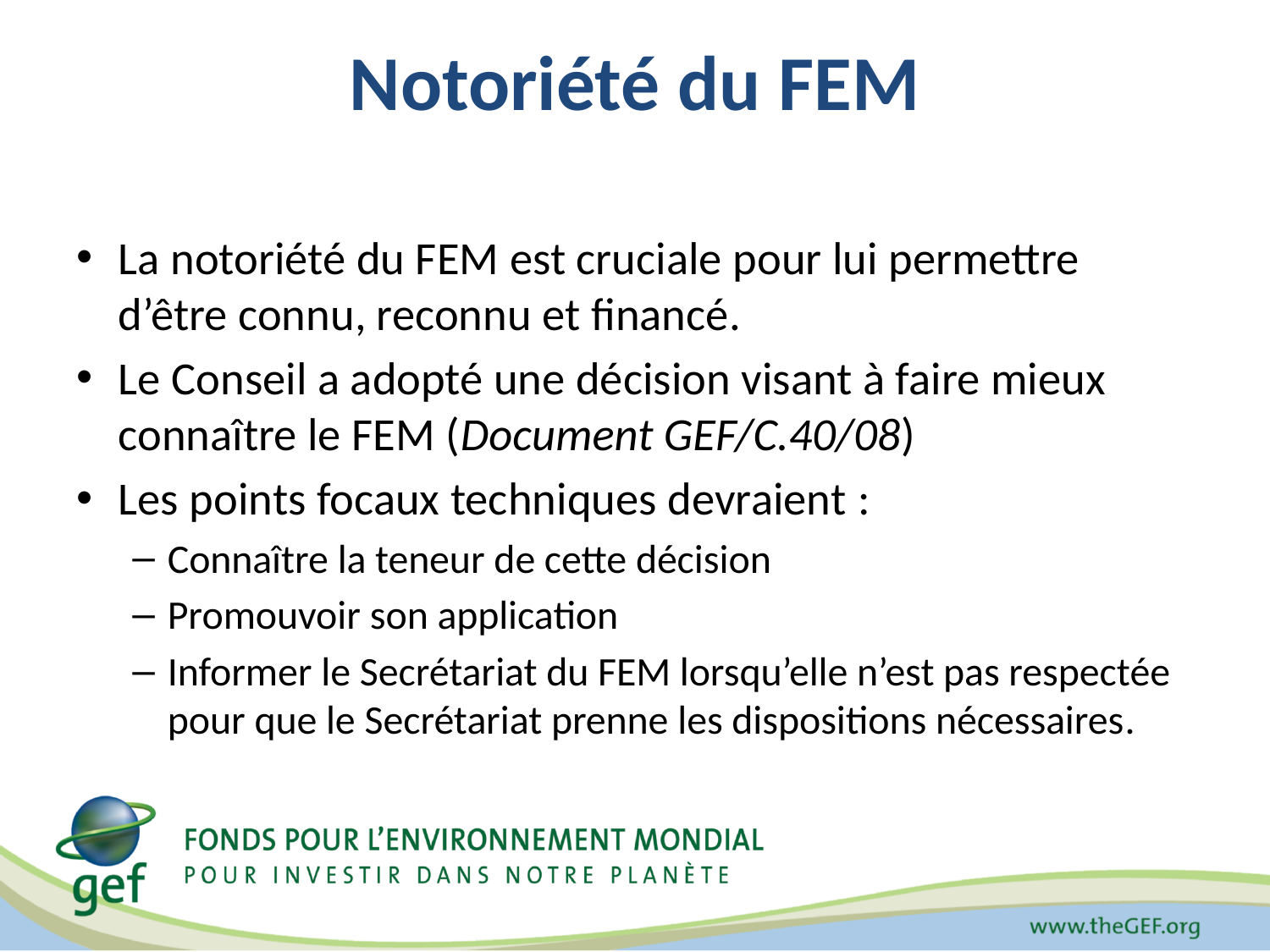

# Notoriété du FEM
La notoriété du FEM est cruciale pour lui permettre d’être connu, reconnu et financé.
Le Conseil a adopté une décision visant à faire mieux connaître le FEM (Document GEF/C.40/08)
Les points focaux techniques devraient :
Connaître la teneur de cette décision
Promouvoir son application
Informer le Secrétariat du FEM lorsqu’elle n’est pas respectée pour que le Secrétariat prenne les dispositions nécessaires.